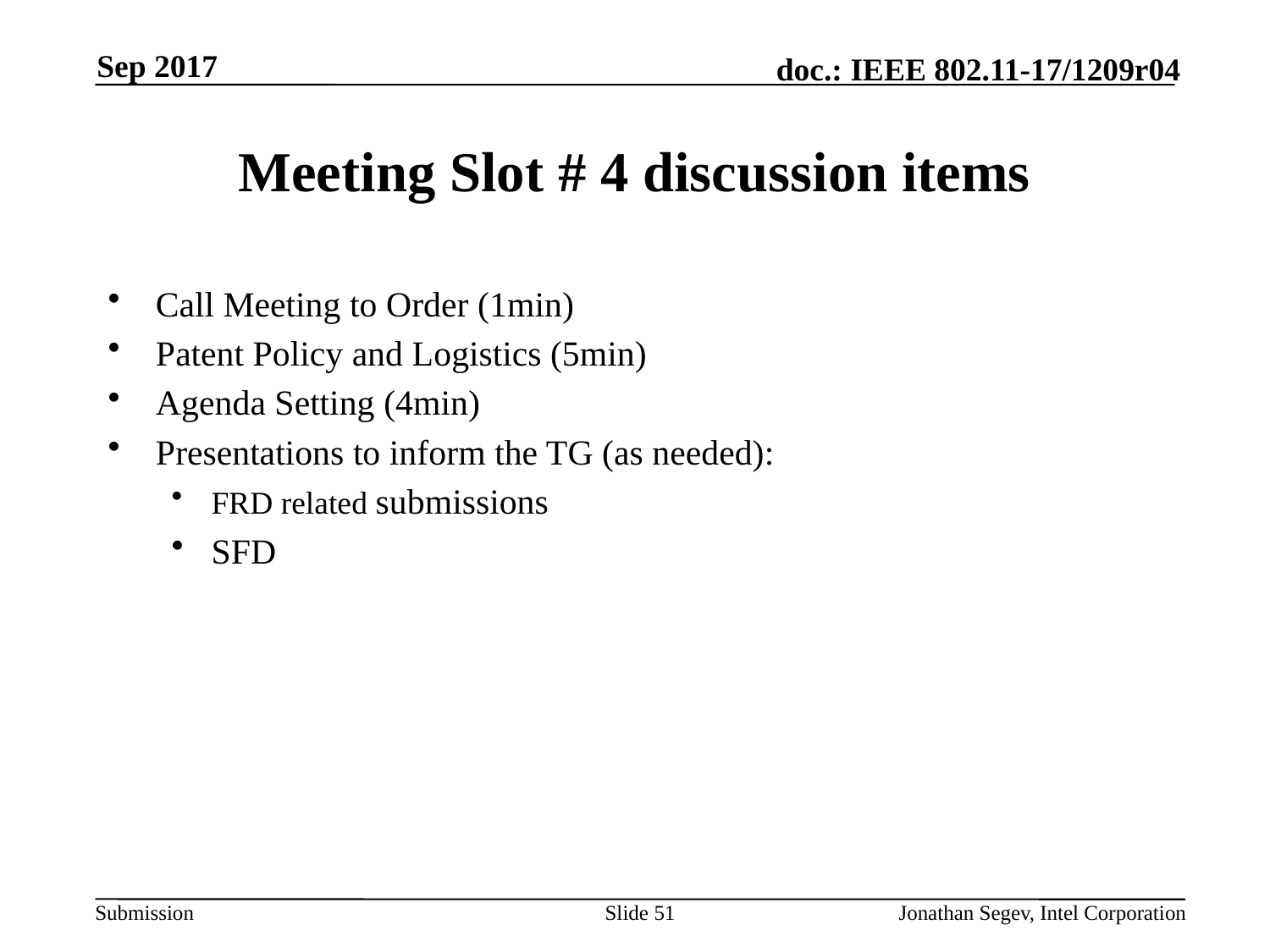

Sep 2017
# Meeting Slot # 4 discussion items
Call Meeting to Order (1min)
Patent Policy and Logistics (5min)
Agenda Setting (4min)
Presentations to inform the TG (as needed):
FRD related submissions
SFD

Slide 51
Jonathan Segev, Intel Corporation